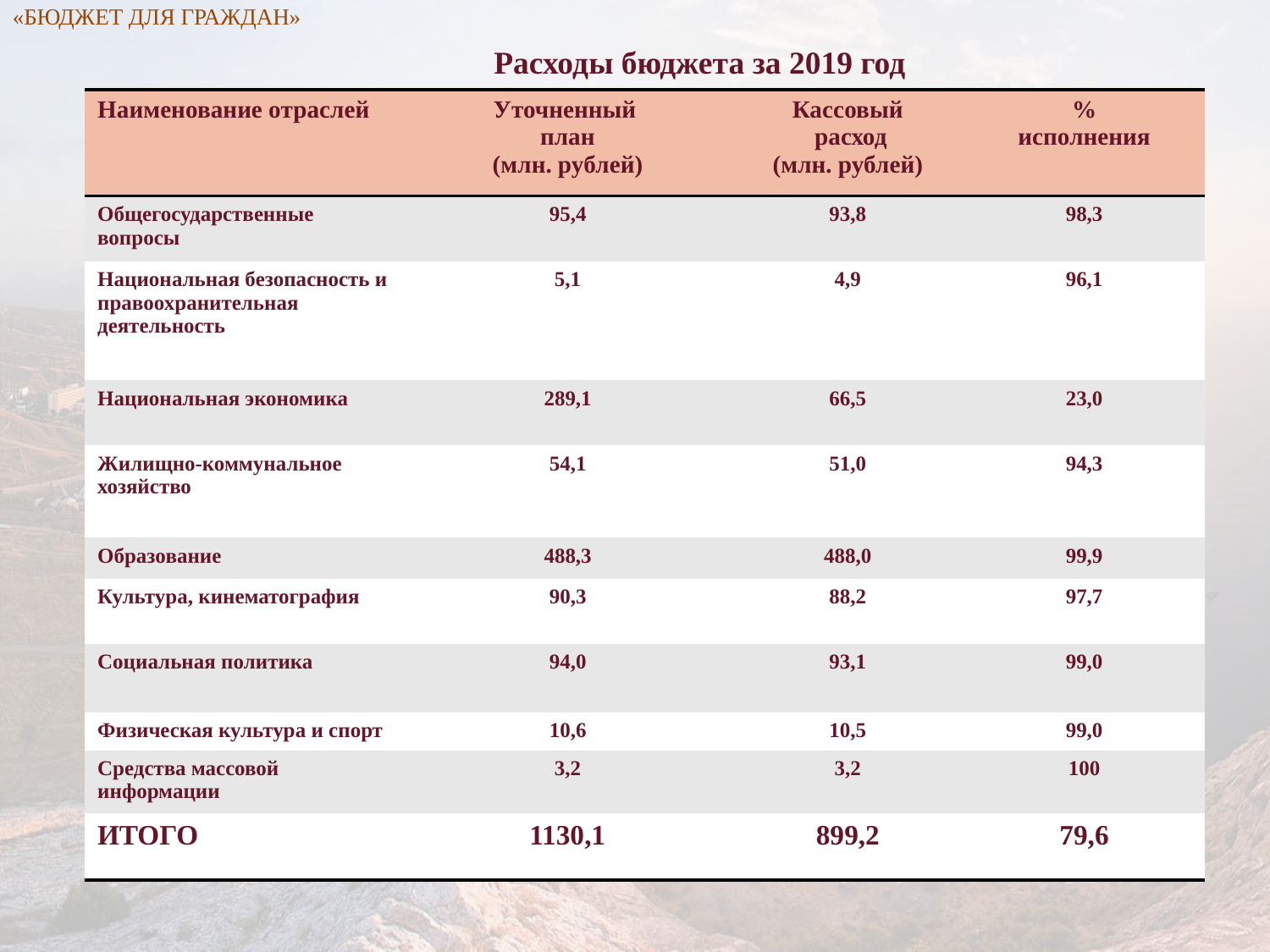

«БЮДЖЕТ ДЛЯ ГРАЖДАН»
            Расходы бюджета за 2019 год
| Наименование отраслей | Уточненный план (млн. рублей) | Кассовый расход (млн. рублей) | % исполнения |
| --- | --- | --- | --- |
| Общегосударственные вопросы | 95,4 | 93,8 | 98,3 |
| Национальная безопасность и правоохранительная деятельность | 5,1 | 4,9 | 96,1 |
| Национальная экономика | 289,1 | 66,5 | 23,0 |
| Жилищно-коммунальное хозяйство | 54,1 | 51,0 | 94,3 |
| Образование | 488,3 | 488,0 | 99,9 |
| Культура, кинематография | 90,3 | 88,2 | 97,7 |
| Социальная политика | 94,0 | 93,1 | 99,0 |
| Физическая культура и спорт | 10,6 | 10,5 | 99,0 |
| Средства массовой информации | 3,2 | 3,2 | 100 |
| ИТОГО | 1130,1 | 899,2 | 79,6 |